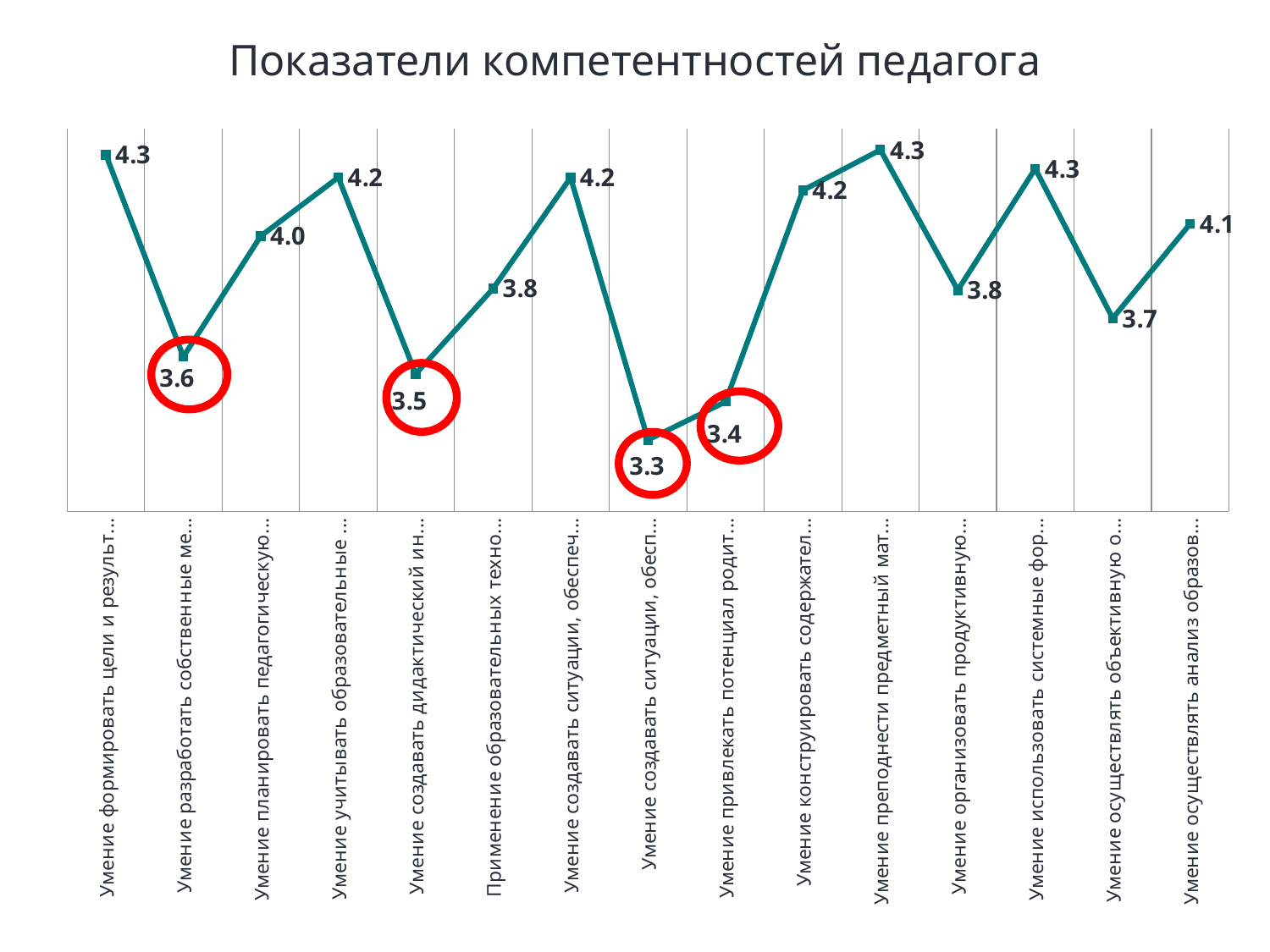

Показатели компетентностей педагога

### Chart

| Category |  |
|---|---|
| Умение формировать цели и результаты программ учебных дисциплин | 4.303158068783069 |
| Умение разработать собственные методические и дидактические материалы, обеспечивающие достижение  планируемых результатов | 3.565162037037039 |
| Умение планировать педагогическую деятельность при реализации программ с учетом особенностей обучающихся | 4.006613756613756 |
| Умение учитывать образовательные предметные дефициты обучающихся при отборе содержания учебного материала  | 4.22051917989418 |
| Умение создавать дидактический инструментарий, используемый для  дифференциации обучения | 3.5020833333333328 |
| Применение образовательных технологий, обеспечивающих дифференциацию и индивидуализацию  обучения | 3.814335317460319 |
| Умение создавать ситуации, обеспечивающие успех в учебной деятельности | 4.2199900793650755 |
|  Умение создавать ситуации, обеспечивающие осознанное отношение к изучаемому предмету на основе  профессионального выбора обучающихся | 3.26116071428572 |
| Умение привлекать потенциал родителей к обеспечению необходимого уровня позитивной мотивации к учебной деятельности | 3.40041335978836 |
|  Умение конструировать содержательную и методическую полноценность учебного занятия | 4.1735615079365065 |
| Умение преподнести предметный материал на  учебном занятии | 4.321097883597884 |
|  Умение организовать продуктивную и результативную деятельность обучающихся на учебном занятии | 3.808614417989418 |
| Умение использовать системные формы и методы контроля учебных достижений, текущих и итоговых образовательных результатов обучающихся | 4.2526785714285715 |
| Умение осуществлять объективную оценку знаний обучающихся на основе различных методов контроля и диагностики | 3.7056216931216936 |
| Умение осуществлять анализ образовательных результатов и корректировать образовательную деятельность в соответствии с его итогами | 4.050942460317461 |